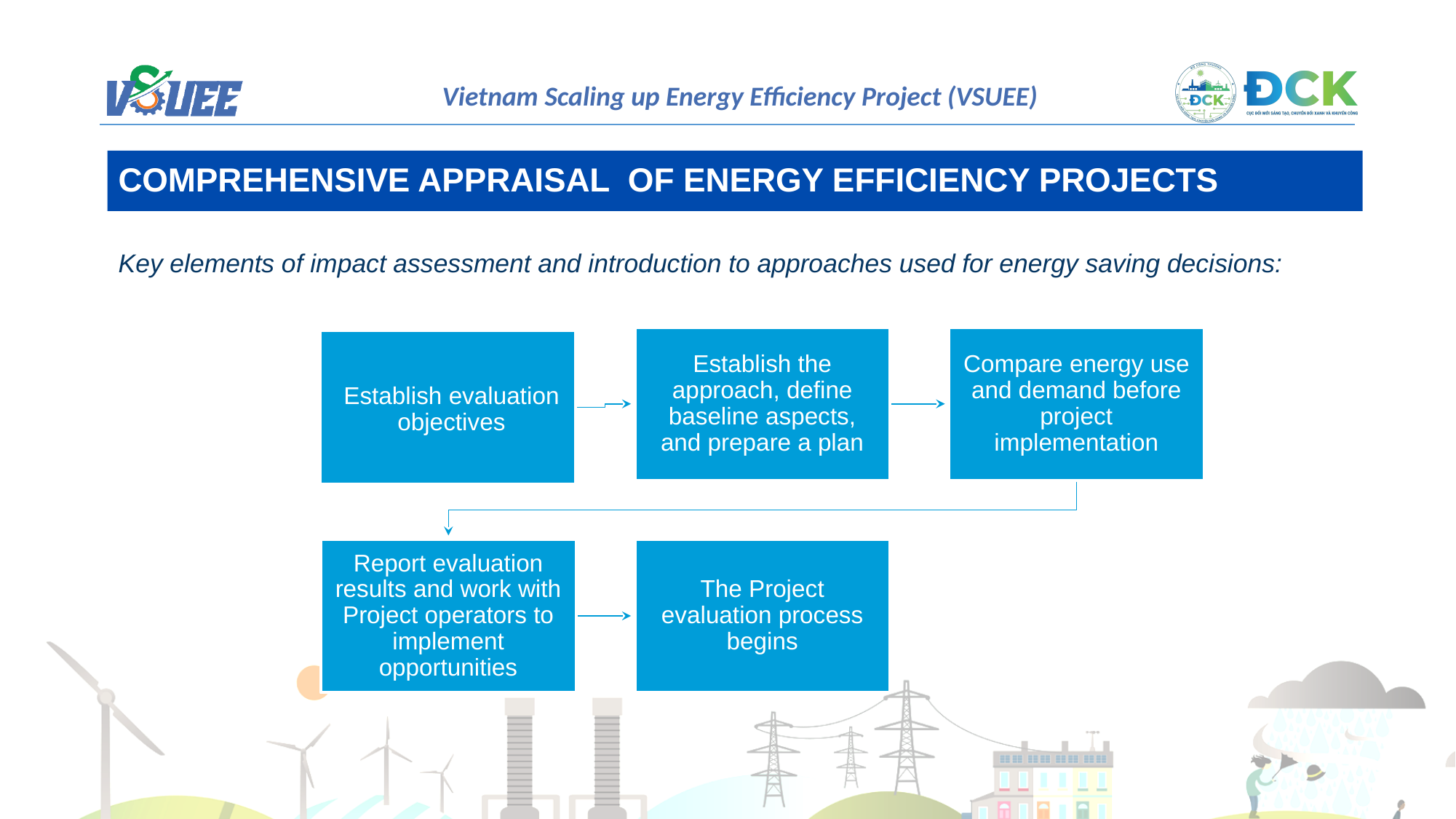

COMPREHENSIVE APPRAISAL  OF ENERGY EFFICIENCY PROJECTS
Key elements of impact assessment and introduction to approaches used for energy saving decisions:

Establish the approach, define baseline aspects, and prepare a plan

Compare energy use and demand before project implementation

Establish evaluation objectives

Report evaluation results and work with Project operators to implement opportunities

The Project evaluation process begins